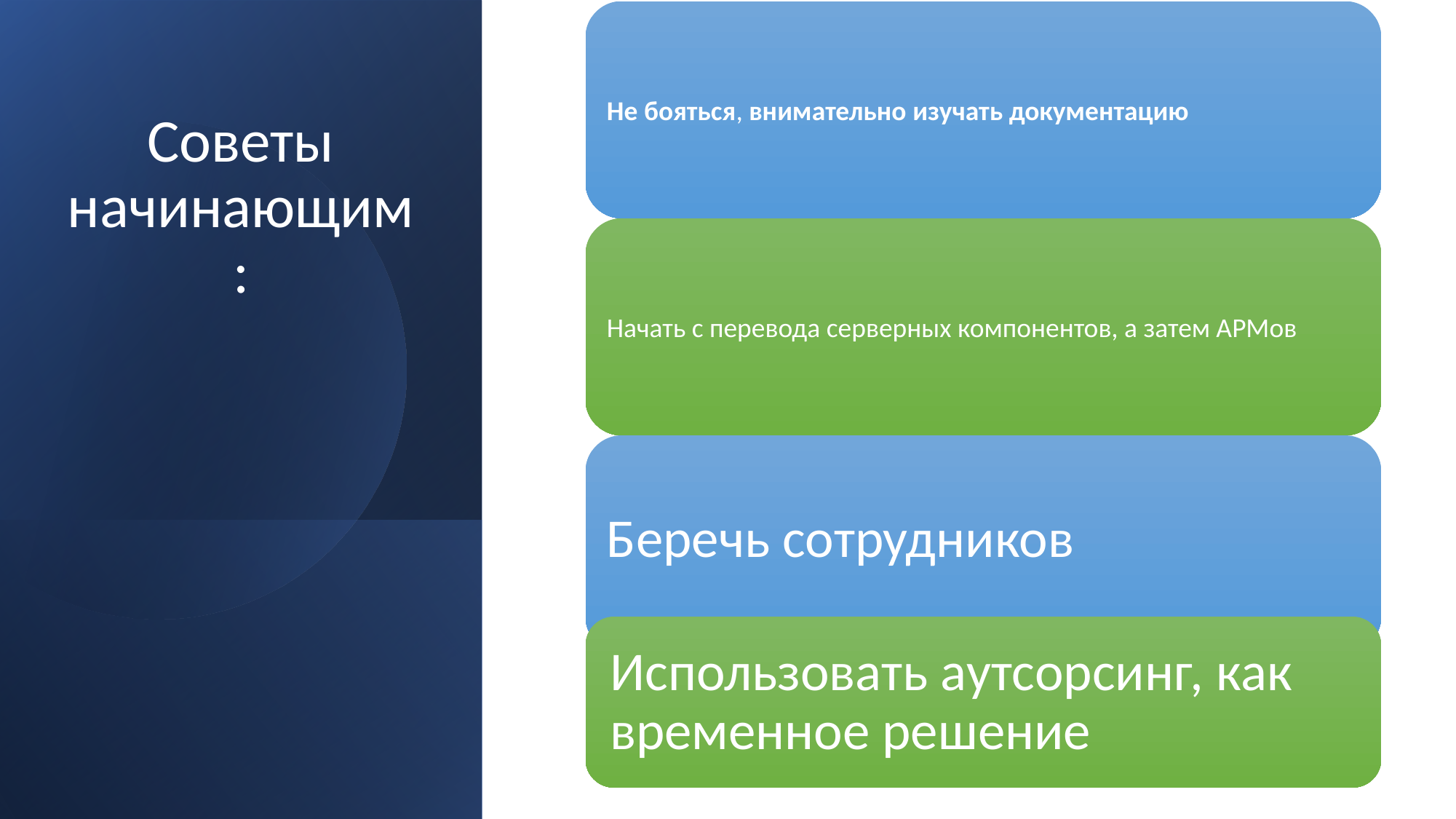

Не бояться, внимательно изучать документацию
Начать с перевода серверных компонентов, а затем АРМов
Беречь сотрудников
# Советы начинающим:

Использовать аутсорсинг, как временное решение